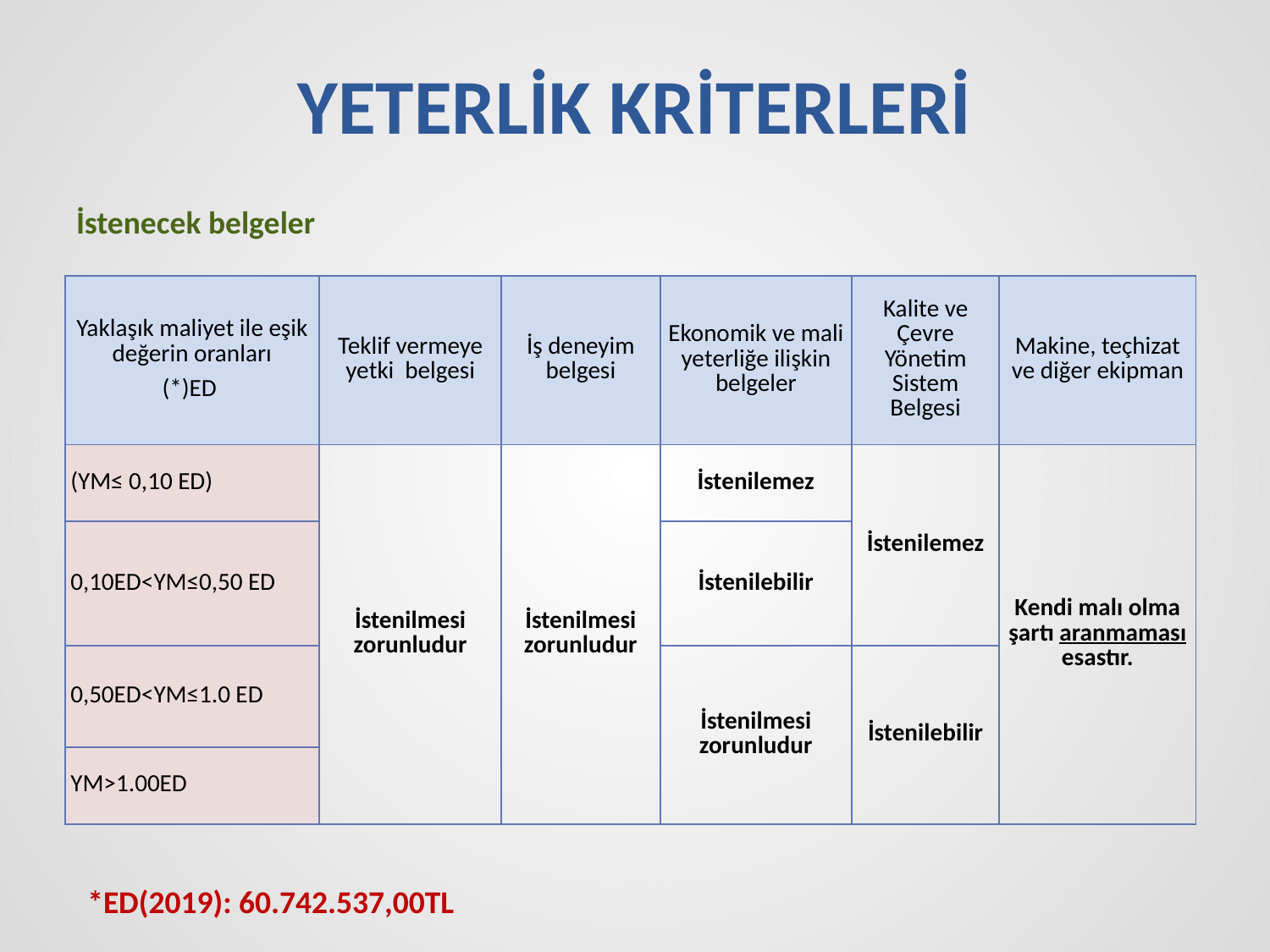

# YETERLİK KRİTERLERİ
İstenecek belgeler
| Yaklaşık maliyet ile eşik değerin oranları (\*)ED | Teklif vermeye yetki belgesi | İş deneyim belgesi | Ekonomik ve mali yeterliğe ilişkin belgeler | Kalite ve Çevre Yönetim Sistem Belgesi | Makine, teçhizat ve diğer ekipman |
| --- | --- | --- | --- | --- | --- |
| (YM≤ 0,10 ED) | İstenilmesi zorunludur | İstenilmesi zorunludur | İstenilemez | İstenilemez | Kendi malı olma şartı aranmaması esastır. |
| 0,10ED<YM≤0,50 ED |  |  | İstenilebilir |  |  |
| 0,50ED<YM≤1.0 ED |  |  | İstenilmesi zorunludur | İstenilebilir |  |
| YM>1.00ED |  |  |  |  |  |
*ED(2019): 60.742.537,00TL